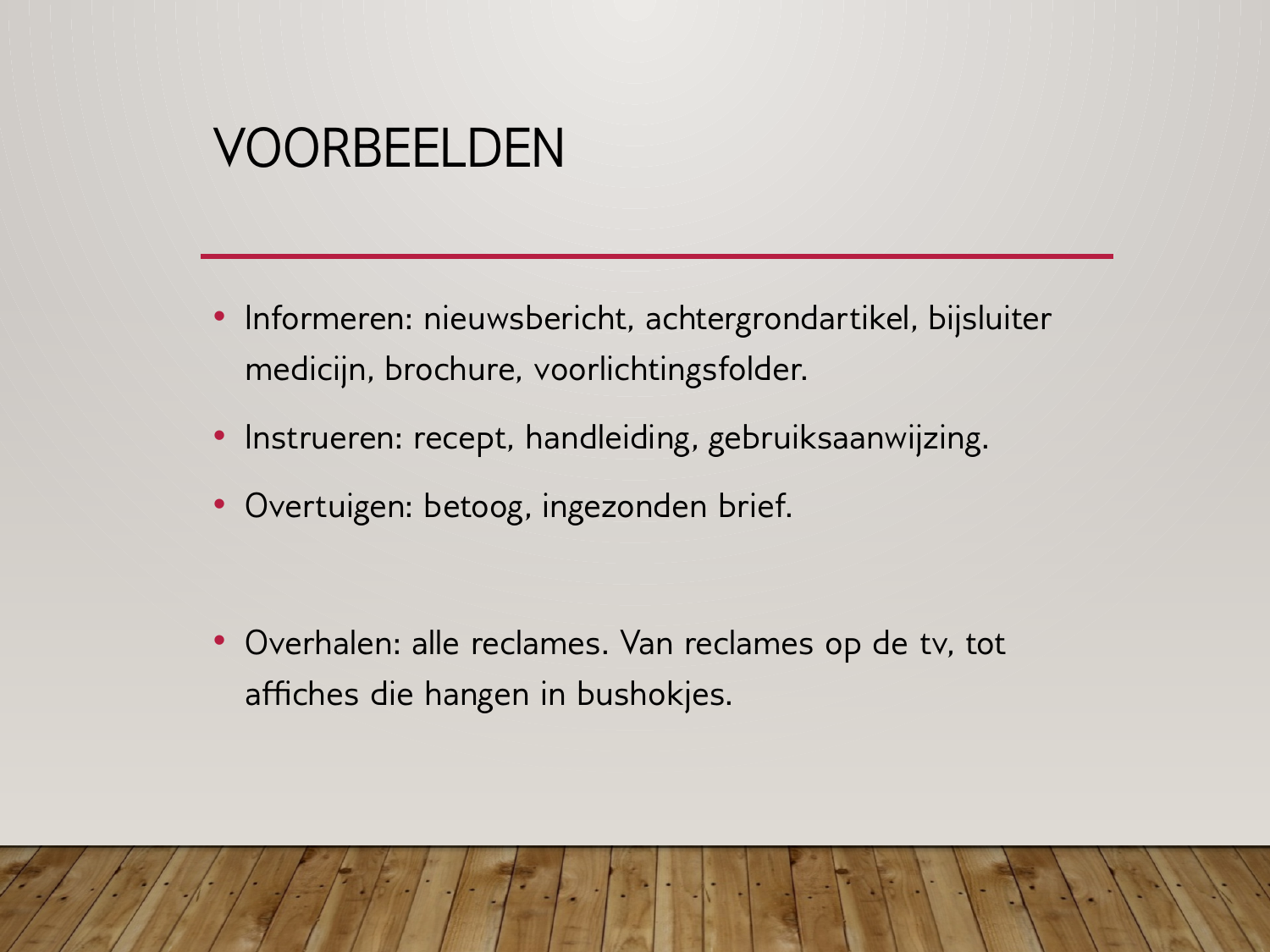

# Voorbeelden
Informeren: nieuwsbericht, achtergrondartikel, bijsluiter medicijn, brochure, voorlichtingsfolder.
Instrueren: recept, handleiding, gebruiksaanwijzing.
Overtuigen: betoog, ingezonden brief.

Overhalen: alle reclames. Van reclames op de tv, tot affiches die hangen in bushokjes.